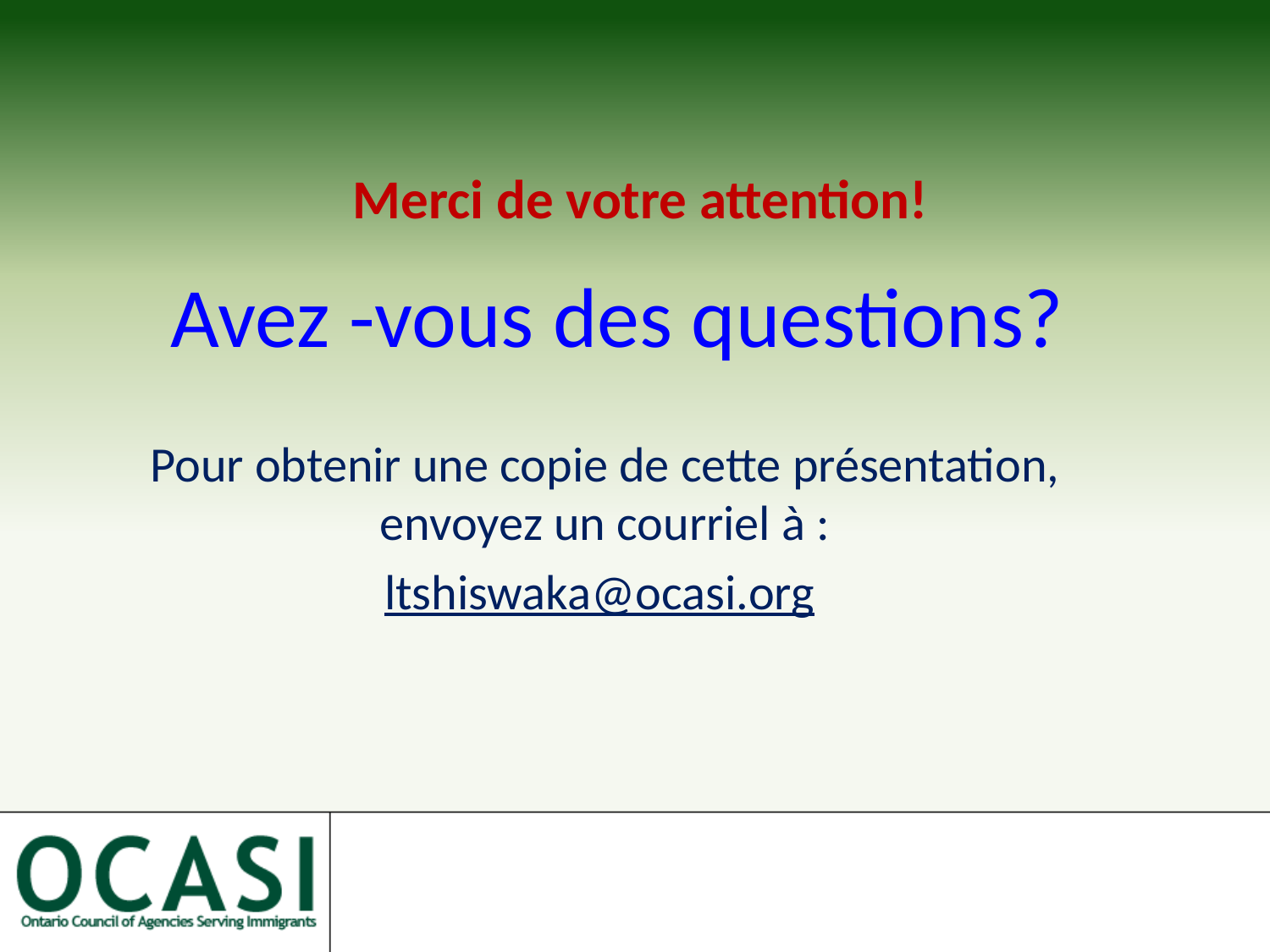

# Merci de votre attention!
Avez -vous des questions?
Pour obtenir une copie de cette présentation, envoyez un courriel à :
ltshiswaka@ocasi.org